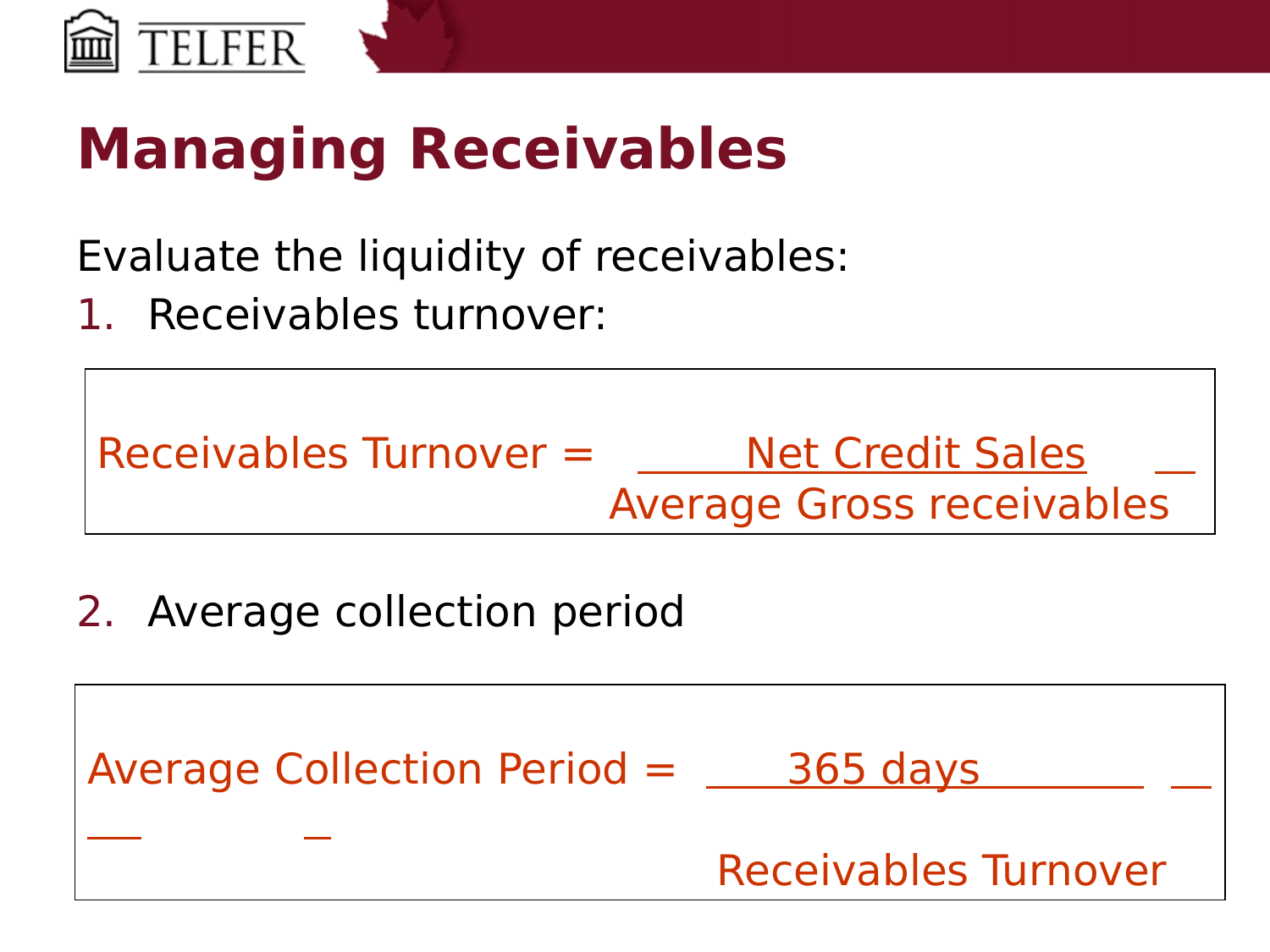

# Managing Receivables
Evaluate the liquidity of receivables:
Receivables turnover:

Average collection period

Receivables Turnover =           Net Credit Sales
		                   Average Gross receivables

Average Collection Period =        365 days
			               Receivables Turnover